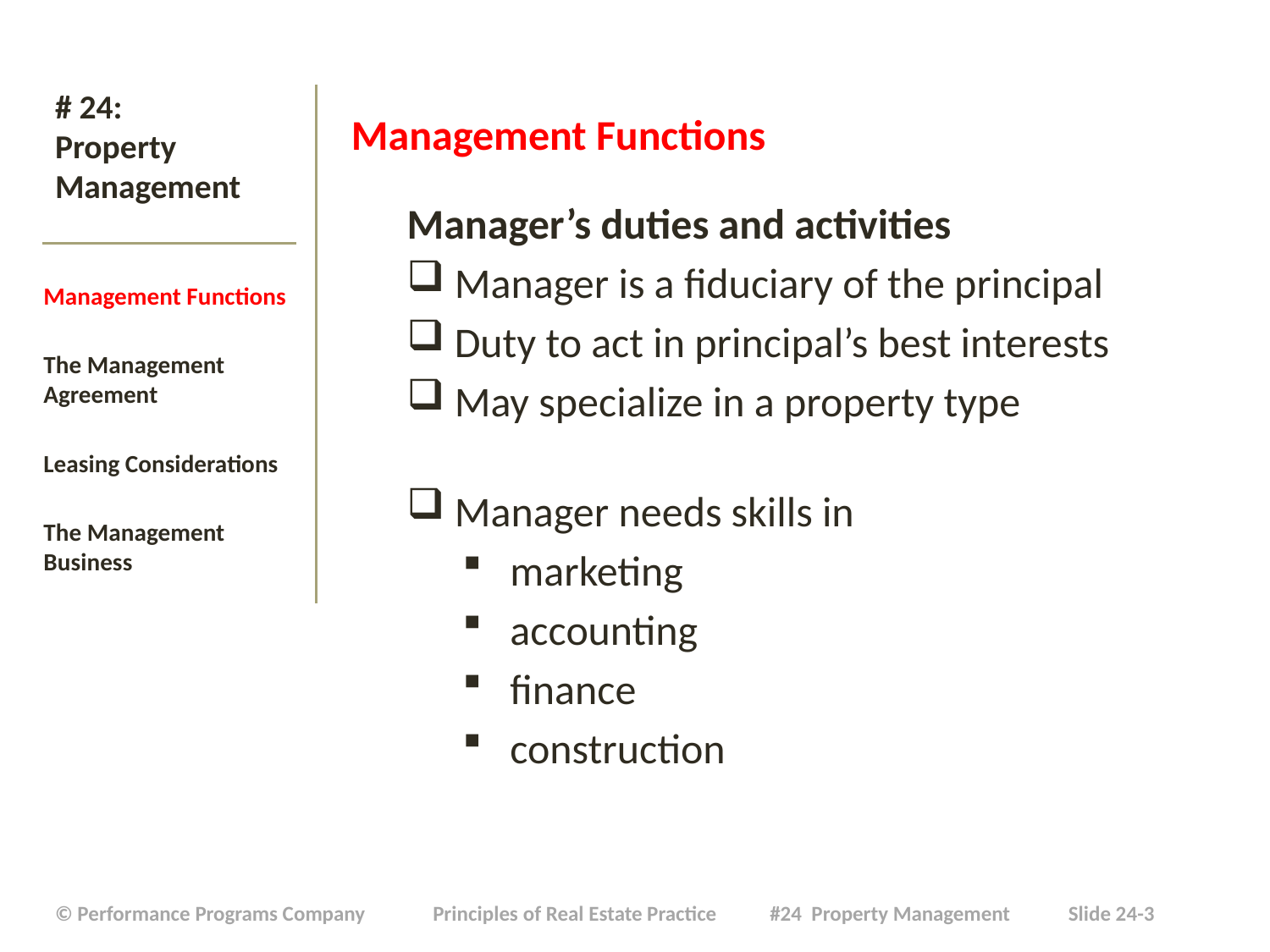

Management Functions

Manager’s duties and activities
Manager is a fiduciary of the principal
Duty to act in principal’s best interests
May specialize in a property type
Manager needs skills in
marketing
accounting
finance
construction

# # 24: Property Management

Management Functions

The Management Agreement

Leasing Considerations

The Management Business

| © Performance Programs Company Principles of Real Estate Practice #24 Property Management Slide 24-3 |
| --- |